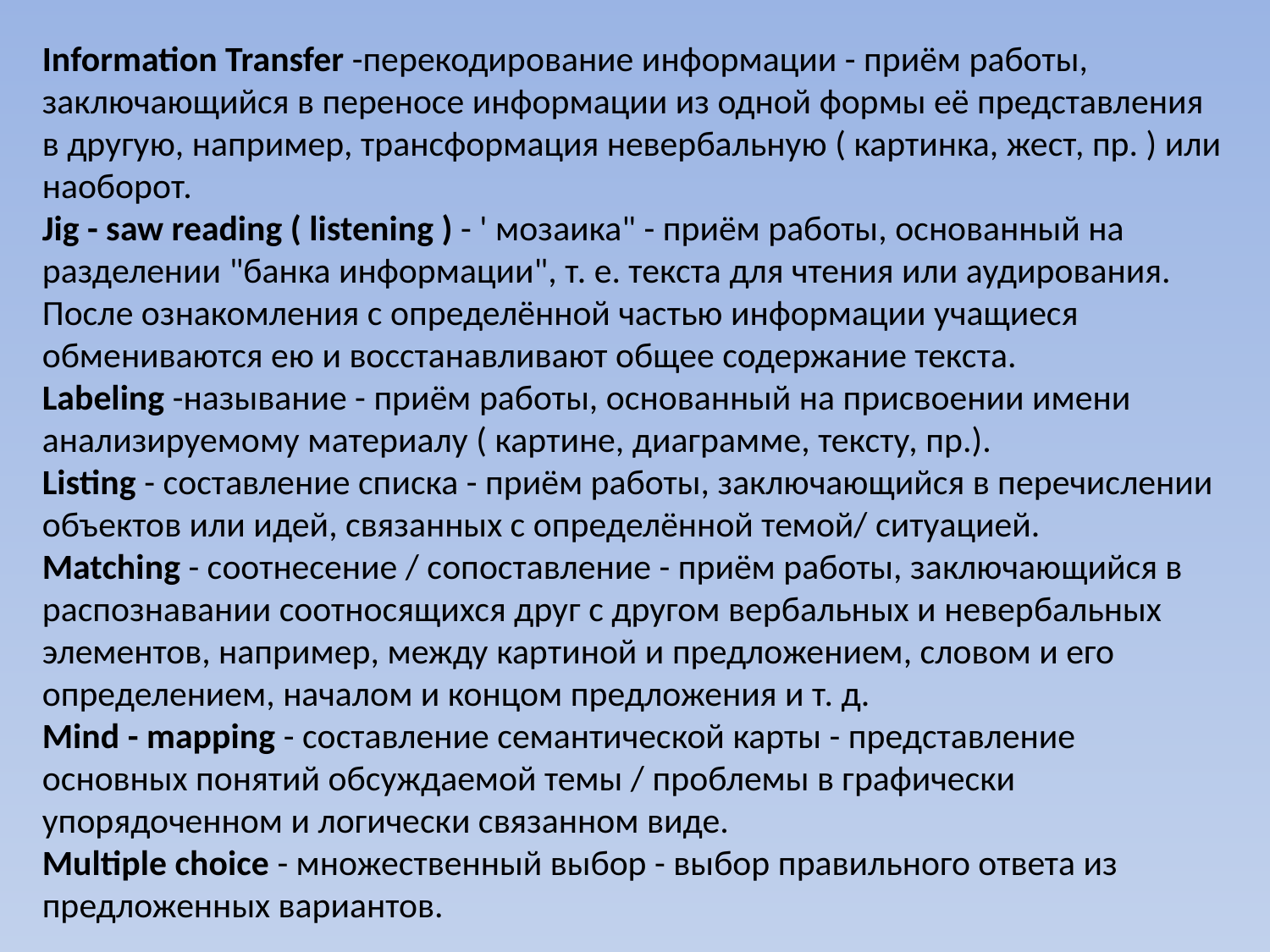

Information Transfer -перекодирование информации - приём работы, заключающийся в переносе информации из одной формы её представления в другую, например, трансформация невербальную ( картинка, жест, пр. ) или наоборот.
Jig - saw reading ( listening ) - ' мозаика" - приём работы, основанный на разделении "банка информации", т. е. текста для чтения или аудирования. После ознакомления с определённой частью информации учащиеся обмениваются ею и восстанавливают общее содержание текста.
Labeling -называние - приём работы, основанный на присвоении имени анализируемому материалу ( картине, диаграмме, тексту, пр.).
Listing - составление списка - приём работы, заключающийся в перечислении объектов или идей, связанных с определённой темой/ ситуацией.
Matching - соотнесение / сопоставление - приём работы, заключающийся в распознавании соотносящихся друг с другом вербальных и невербальных элементов, например, между картиной и предложением, словом и его определением, началом и концом предложения и т. д.
Mind - mapping - составление семантической карты - представление основных понятий обсуждаемой темы / проблемы в графически упорядоченном и логически связанном виде.
Multiple choice - множественный выбор - выбор правильного ответа из предложенных вариантов.